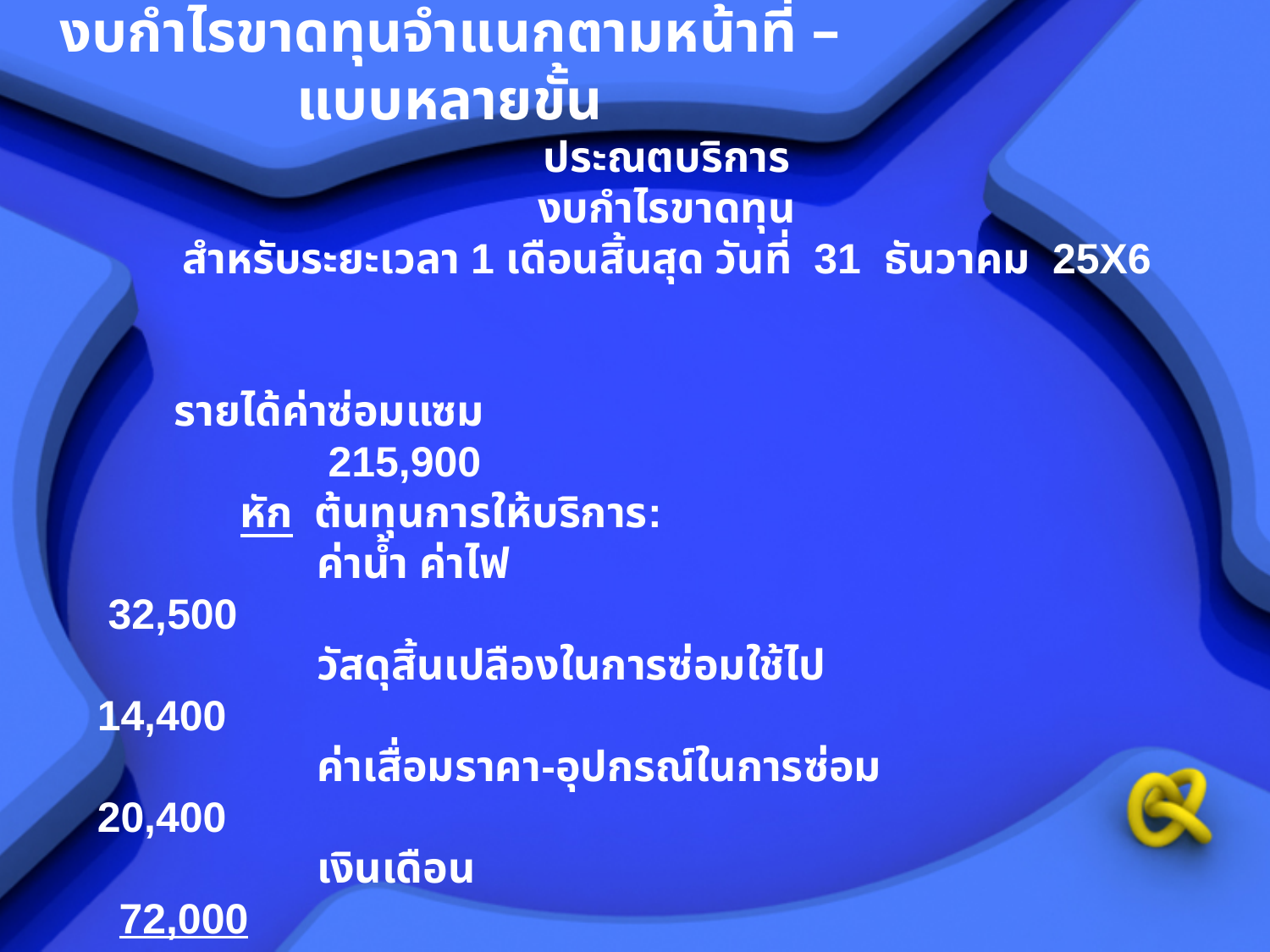

# งบกำไรขาดทุนจำแนกตามหน้าที่ – แบบหลายขั้น
ประณตบริการ
งบกำไรขาดทุน
สำหรับระยะเวลา 1 เดือนสิ้นสุด วันที่  31  ธันวาคม  25X6

       รายได้ค่าซ่อมแซม                                                                                          215,900
             หัก  ต้นทุนการให้บริการ:
                    ค่าน้ำ ค่าไฟ                                                                   32,500
                    วัสดุสิ้นเปลืองในการซ่อมใช้ไป                                    14,400
                    ค่าเสื่อมราคา-อุปกรณ์ในการซ่อม                                 20,400
                    เงินเดือน                                                                        72,000
                                                                                                                                139,300
              กำไรขั้นต้น                                                                                                  76,600
            บวก  รายได้อื่น ๆ                                                                                           13,400
              กำไรก่อนหักค่าใช้จ่าย                                                                                  90,000